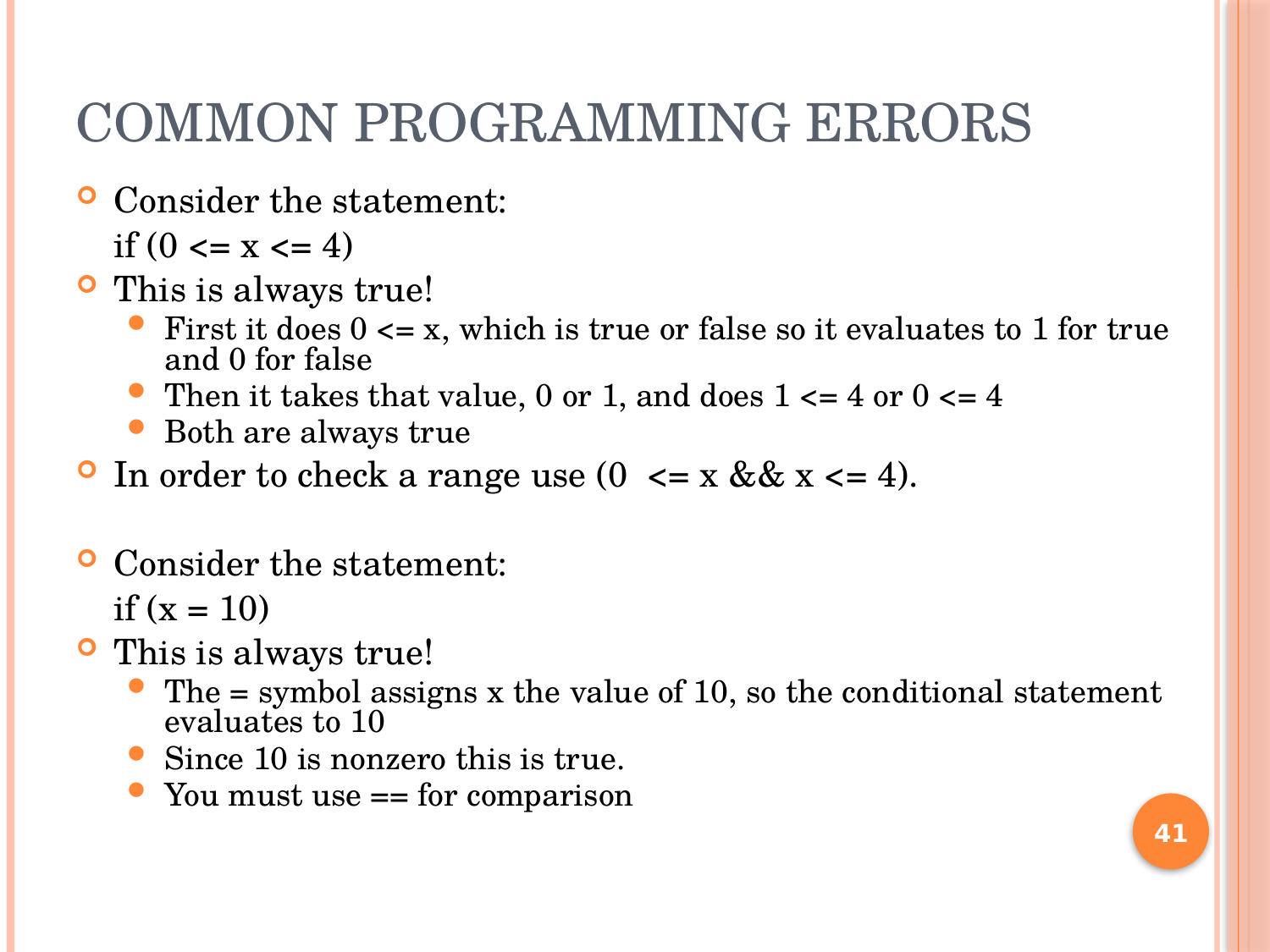

# Common Programming Errors
Consider the statement:
	if (0 <= x <= 4)
This is always true!
First it does 0 <= x, which is true or false so it evaluates to 1 for true and 0 for false
Then it takes that value, 0 or 1, and does 1 <= 4 or 0 <= 4
Both are always true
In order to check a range use (0  <= x && x <= 4).

Consider the statement:
	if (x = 10)
This is always true!
The = symbol assigns x the value of 10, so the conditional statement evaluates to 10
Since 10 is nonzero this is true.
You must use == for comparison

41